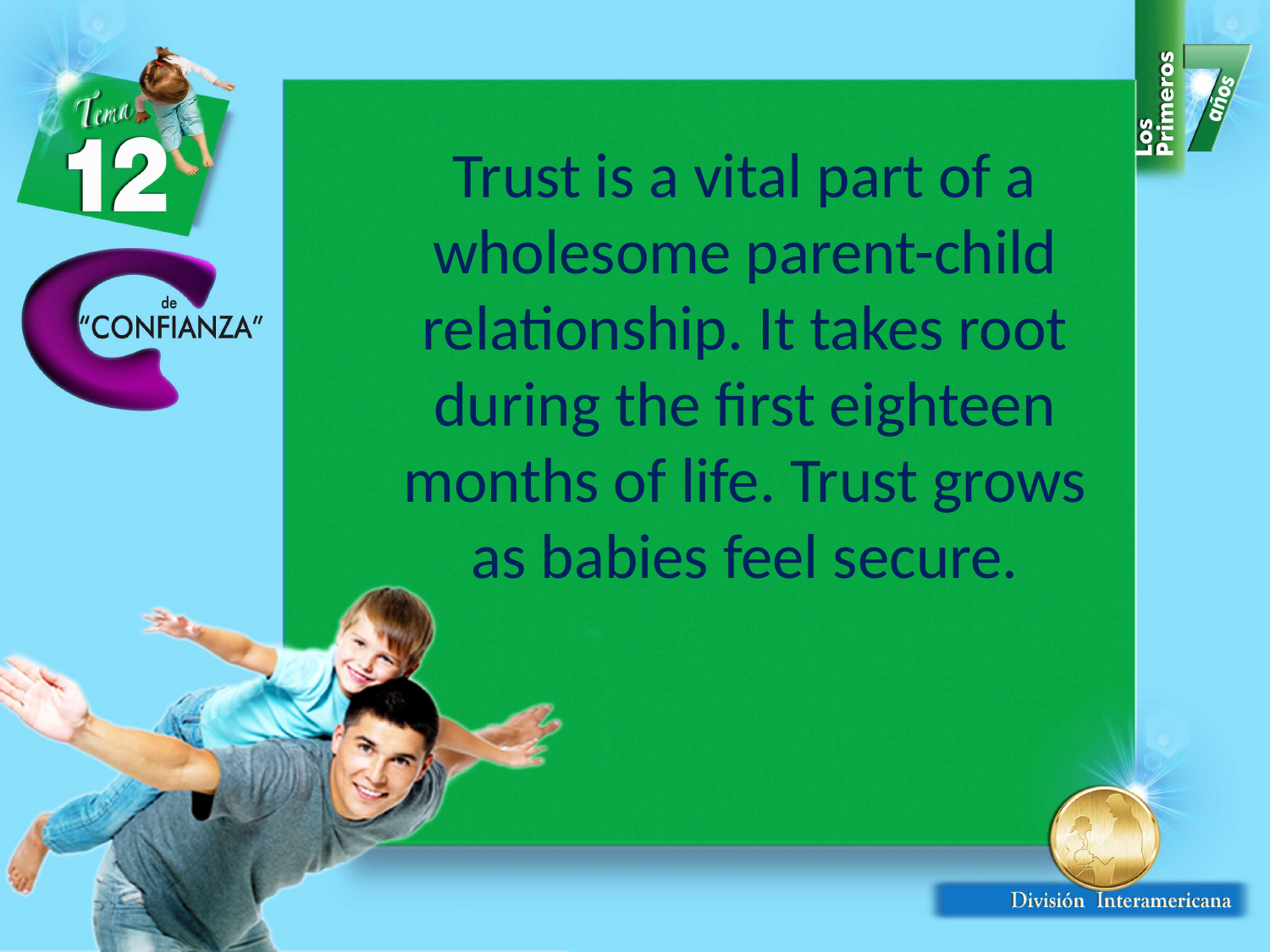

Trust is a vital part of a wholesome parent-child relationship. It takes root during the first eighteen months of life. Trust grows as babies feel secure.